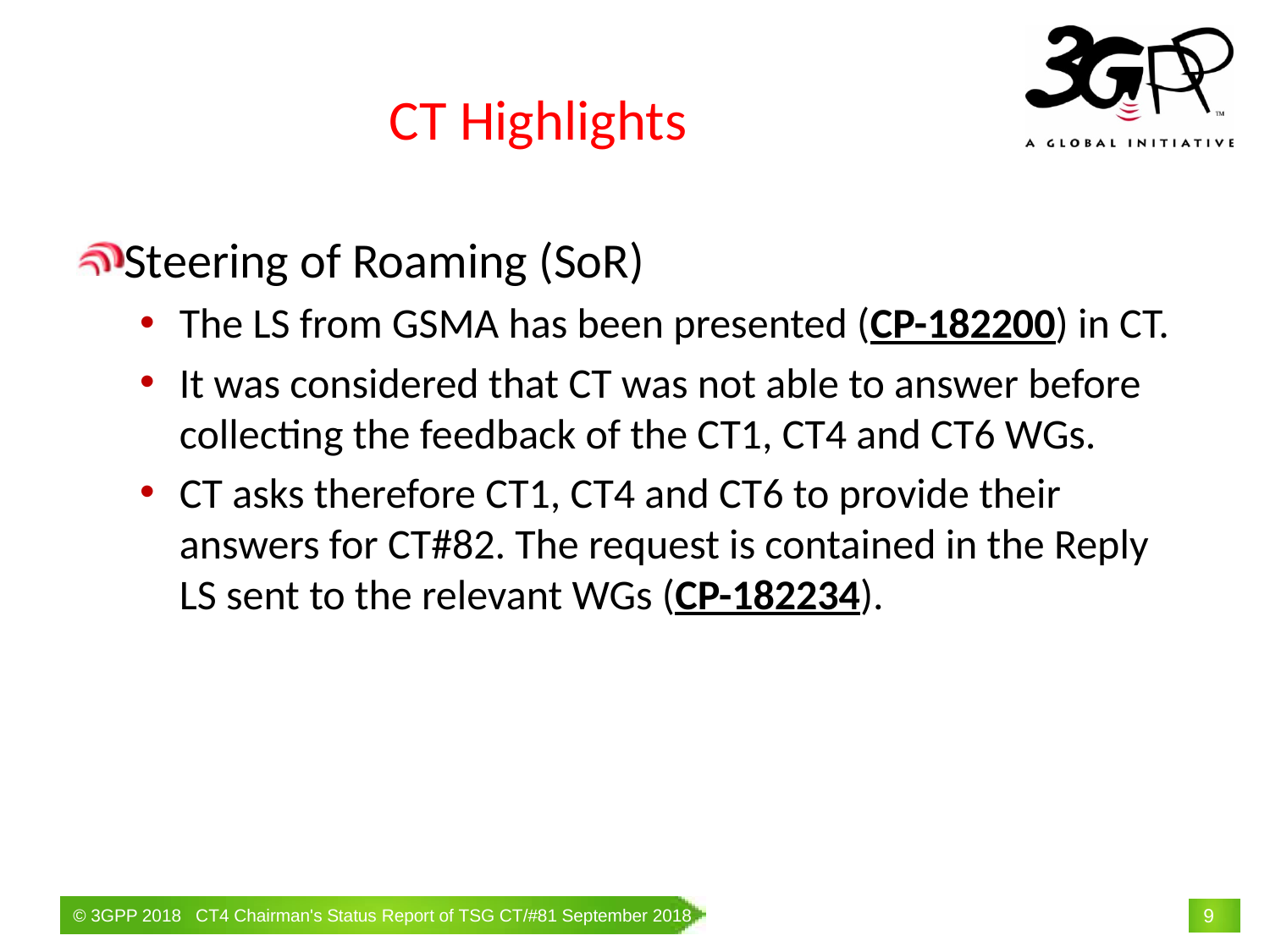

# CT Highlights
Steering of Roaming (SoR)
The LS from GSMA has been presented (CP-182200) in CT.
It was considered that CT was not able to answer before collecting the feedback of the CT1, CT4 and CT6 WGs.
CT asks therefore CT1, CT4 and CT6 to provide their answers for CT#82. The request is contained in the Reply LS sent to the relevant WGs (CP-182234).